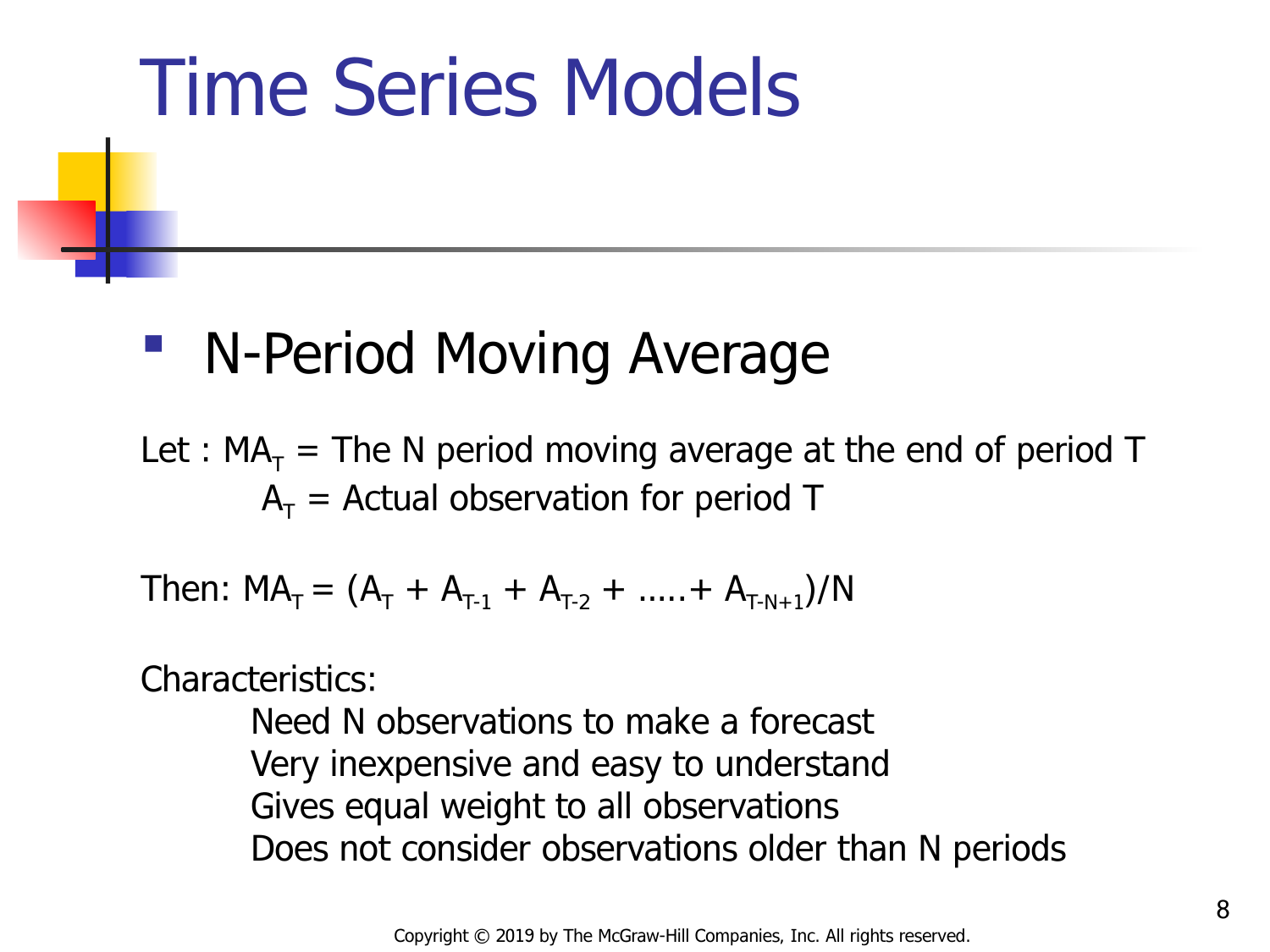

# Time Series Models
N-Period Moving Average

Let : MAT = The N period moving average at the end of period T
           AT = Actual observation for period T

Then: MAT = (AT + AT-1 + AT-2 + …..+ AT-N+1)/N

Characteristics:
          Need N observations to make a forecast
          Very inexpensive and easy to understand
          Gives equal weight to all observations
          Does not consider observations older than N periods
8
Copyright © 2019 by The McGraw-Hill Companies, Inc. All rights reserved.